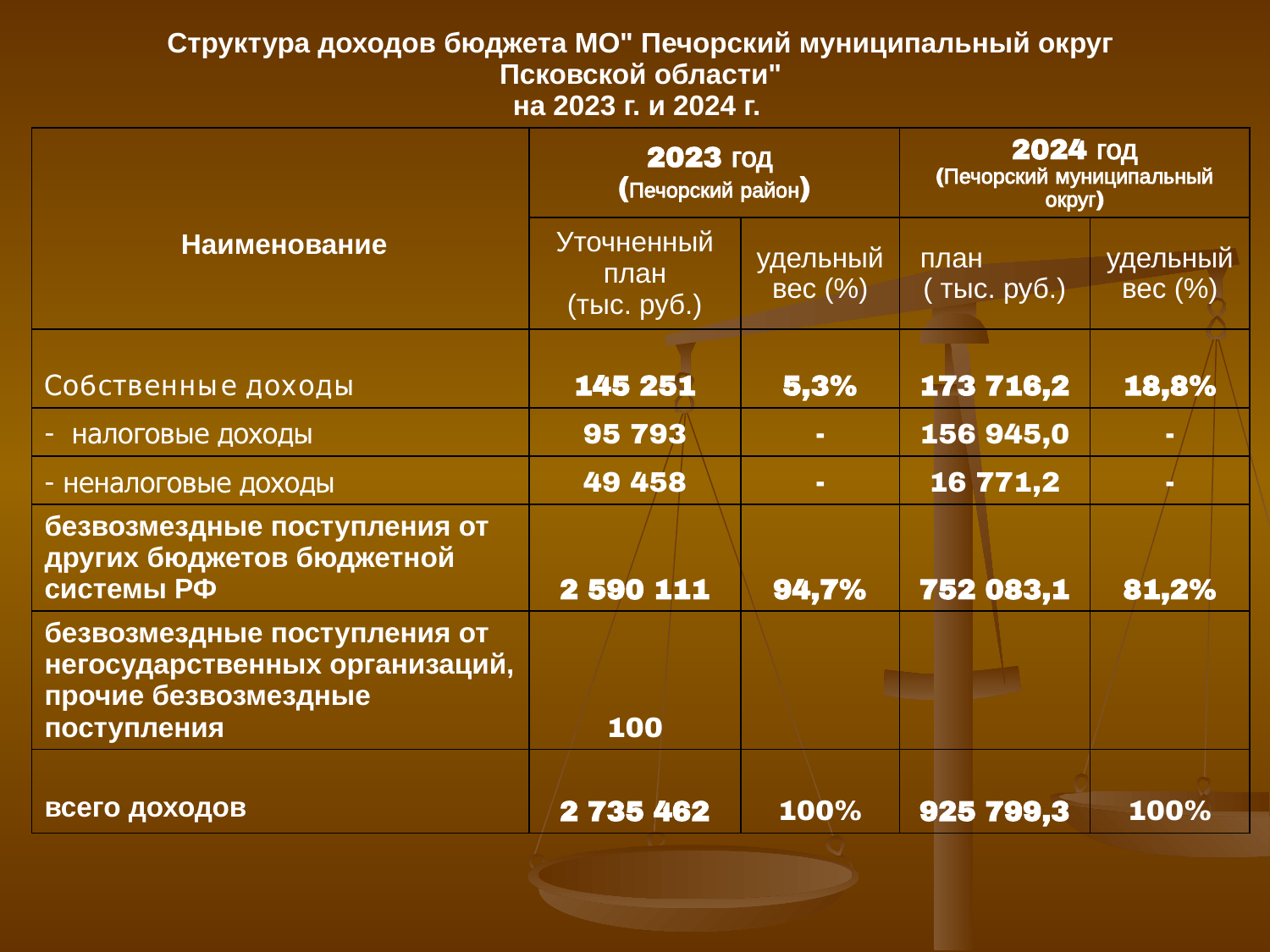

| Структура доходов бюджета МО" Печорский муниципальный округ Псковской области" на 2023 г. и 2024 г. |  |  |  |  |
| --- | --- | --- | --- | --- |
| Наименование | 2023 год (Печорский район) |  | 2024 год (Печорский муниципальный округ) |  |
|  | Уточненный план (тыс. руб.) | удельный вес (%) | план ( тыс. руб.) | удельный вес (%) |
| Собственные доходы | 145 251 | 5,3% | 173 716,2 | 18,8% |
| - налоговые доходы | 95 793 | - | 156 945,0 | - |
| - неналоговые доходы | 49 458 | - | 16 771,2 | - |
| безвозмездные поступления от других бюджетов бюджетной системы РФ | 2 590 111 | 94,7% | 752 083,1 | 81,2% |
| безвозмездные поступления от негосударственных организаций, прочие безвозмездные поступления | 100 |  |  |  |
| всего доходов | 2 735 462 | 100% | 925 799,3 | 100% |